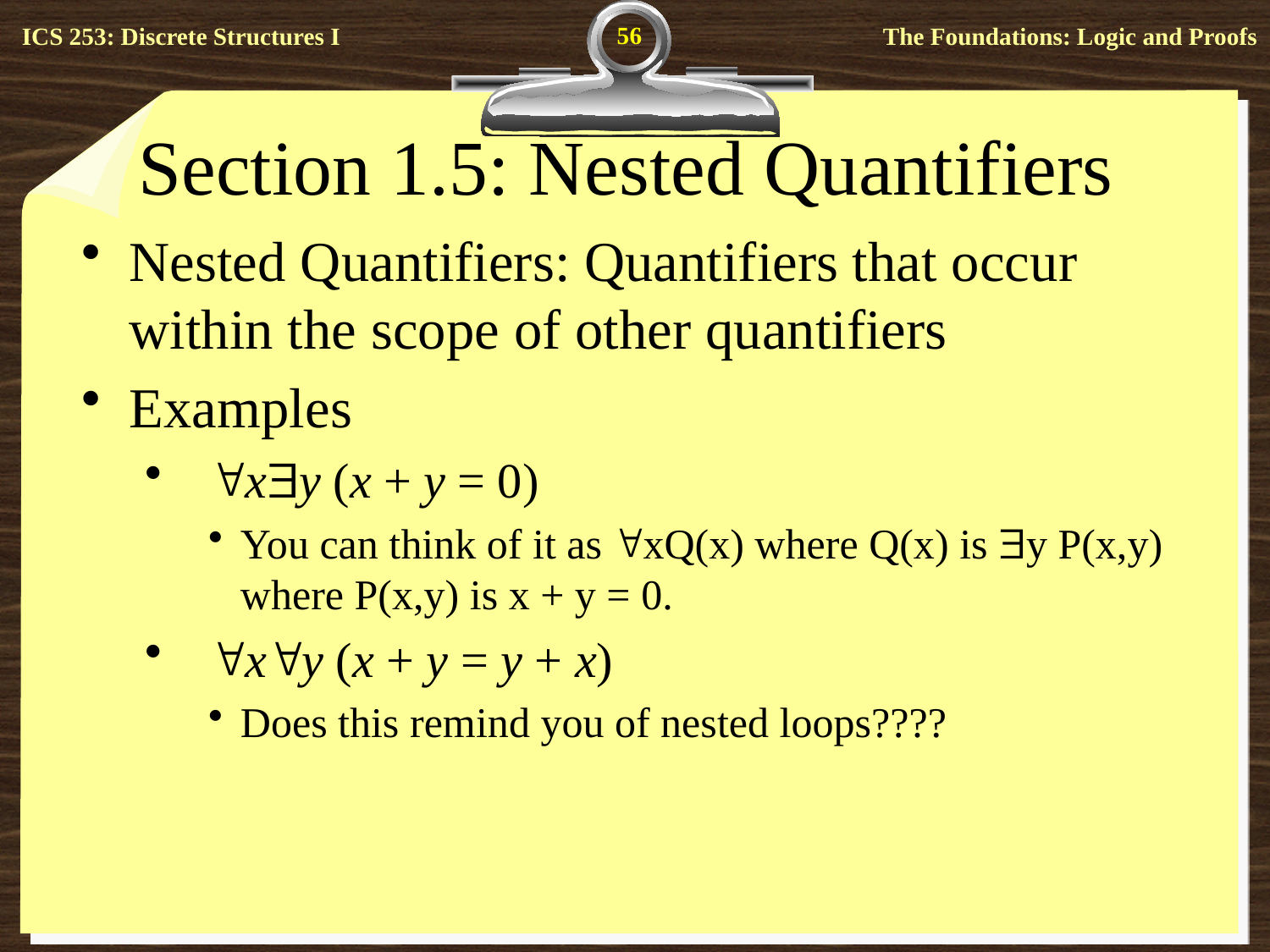

56
# Section 1.5: Nested Quantifiers
Nested Quantifiers: Quantifiers that occur within the scope of other quantifiers
Examples
 ∀x∃y (x + y = 0)
You can think of it as ∀xQ(x) where Q(x) is ∃y P(x,y) where P(x,y) is x + y = 0.
 ∀x∀y (x + y = y + x)
Does this remind you of nested loops????